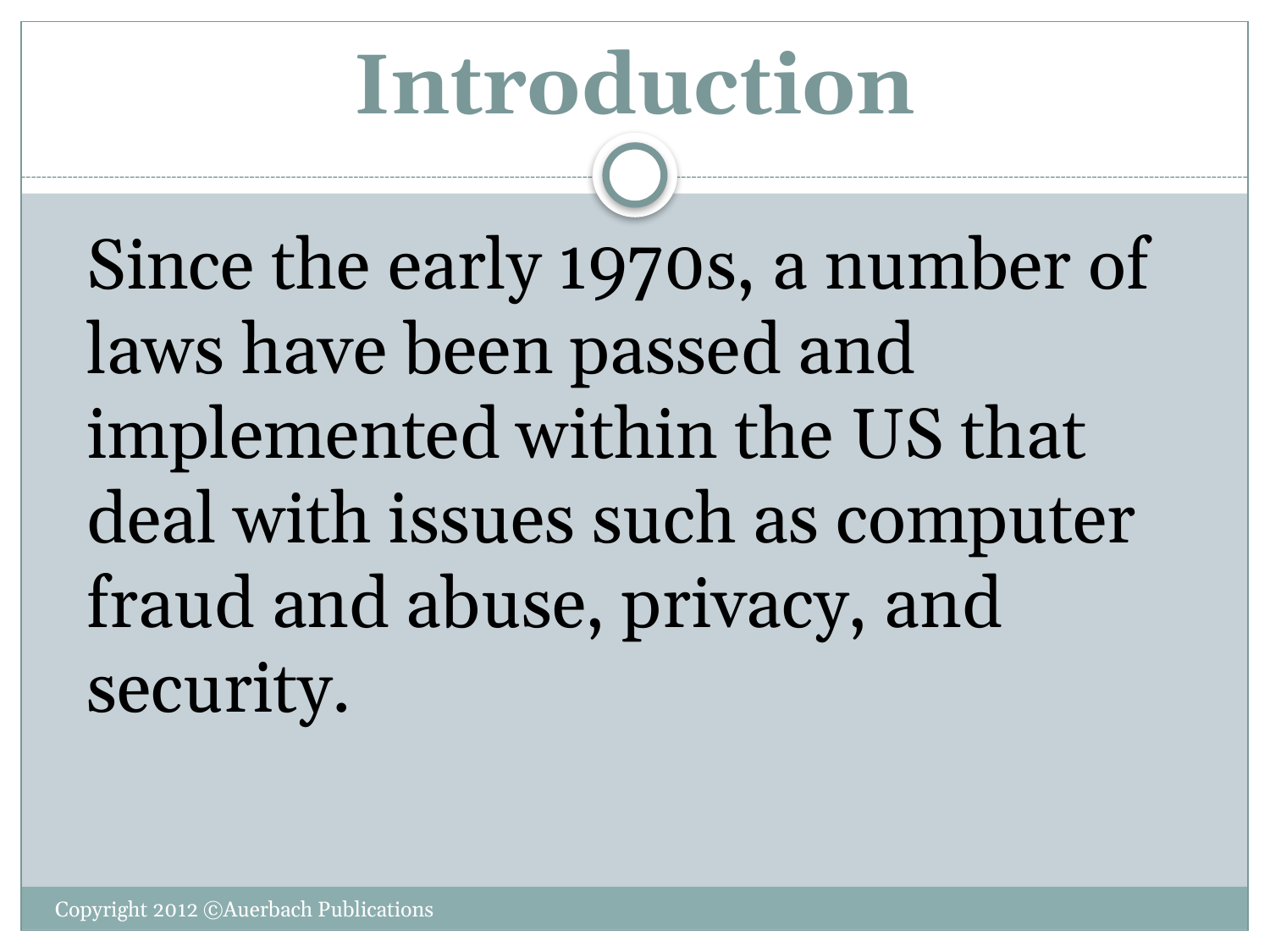

# Introduction
Since the early 1970s, a number of laws have been passed and implemented within the US that deal with issues such as computer fraud and abuse, privacy, and security.
Copyright 2012 ©Auerbach Publications